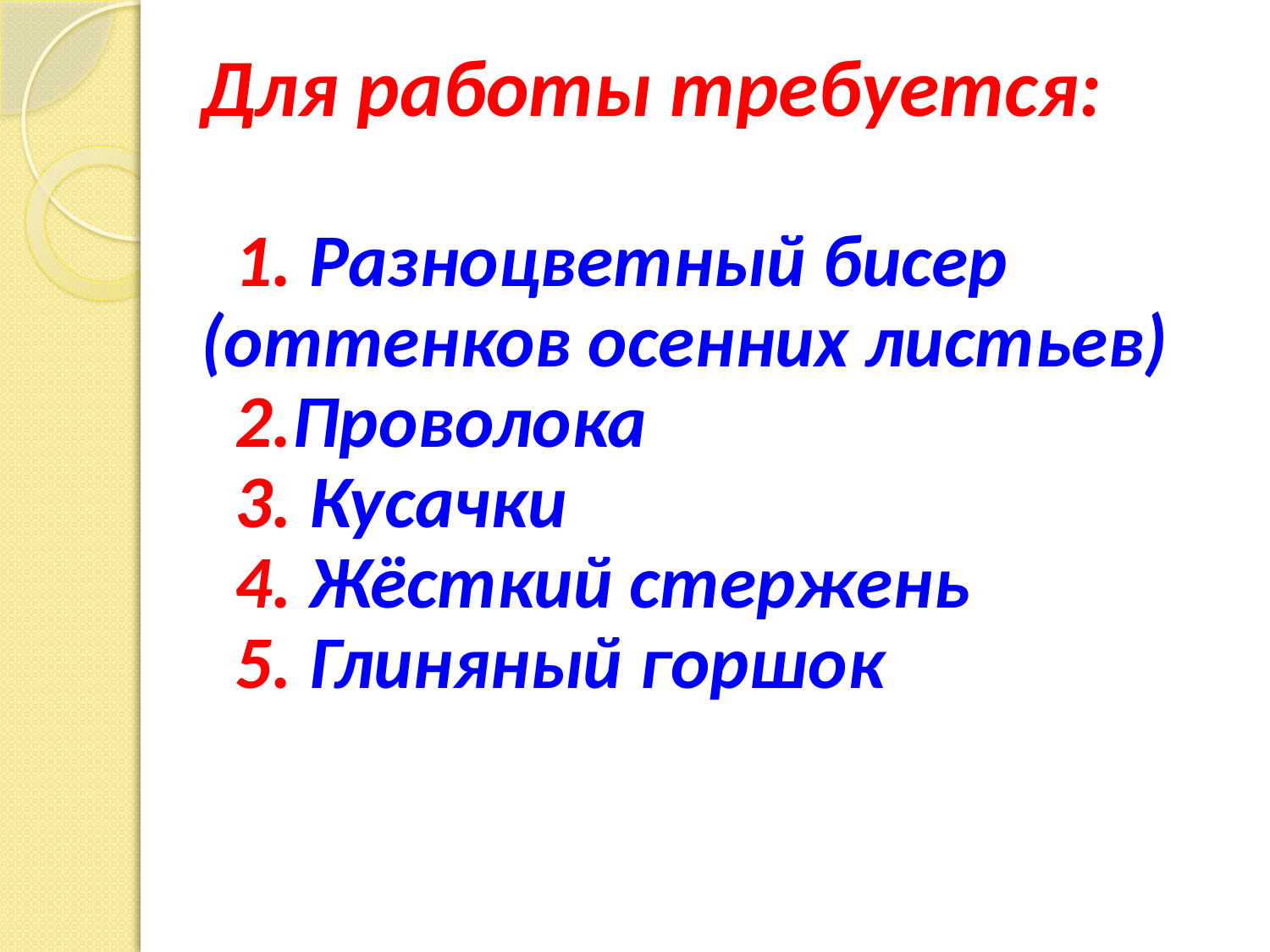

# Для работы требуется: 1. Разноцветный бисер (оттенков осенних листьев) 2.Проволока 3. Кусачки 4. Жёсткий стержень 5. Глиняный горшок